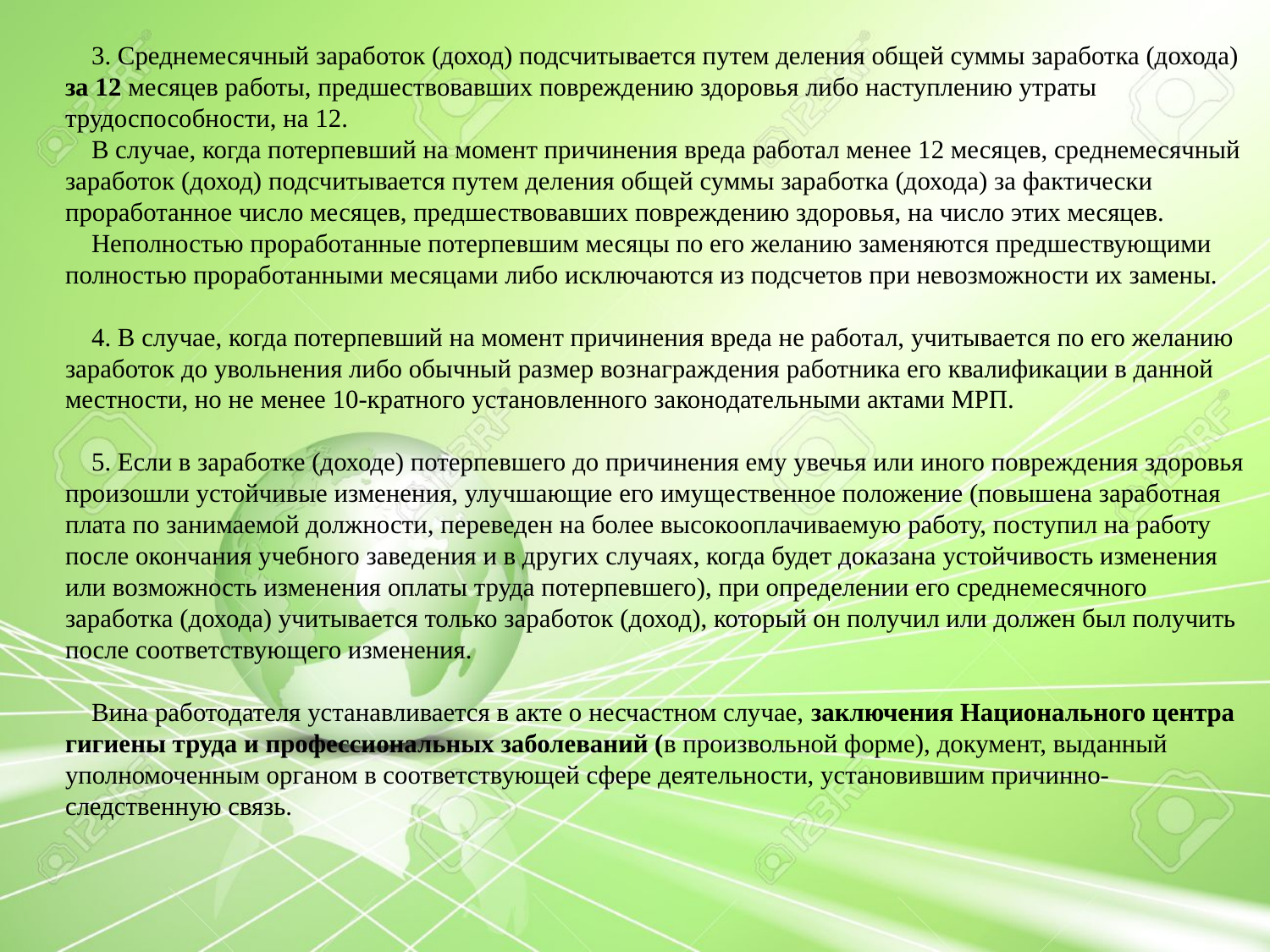

3. Среднемесячный заработок (доход) подсчитывается путем деления общей суммы заработка (дохода) за 12 месяцев работы, предшествовавших повреждению здоровья либо наступлению утраты трудоспособности, на 12.
В случае, когда потерпевший на момент причинения вреда работал менее 12 месяцев, среднемесячный заработок (доход) подсчитывается путем деления общей суммы заработка (дохода) за фактически проработанное число месяцев, предшествовавших повреждению здоровья, на число этих месяцев.
Неполностью проработанные потерпевшим месяцы по его желанию заменяются предшествующими полностью проработанными месяцами либо исключаются из подсчетов при невозможности их замены.

4. В случае, когда потерпевший на момент причинения вреда не работал, учитывается по его желанию заработок до увольнения либо обычный размер вознаграждения работника его квалификации в данной местности, но не менее 10-кратного установленного законодательными актами МРП.

5. Если в заработке (доходе) потерпевшего до причинения ему увечья или иного повреждения здоровья произошли устойчивые изменения, улучшающие его имущественное положение (повышена заработная плата по занимаемой должности, переведен на более высокооплачиваемую работу, поступил на работу после окончания учебного заведения и в других случаях, когда будет доказана устойчивость изменения или возможность изменения оплаты труда потерпевшего), при определении его среднемесячного заработка (дохода) учитывается только заработок (доход), который он получил или должен был получить после соответствующего изменения.

Вина работодателя устанавливается в акте о несчастном случае, заключения Национального центра гигиены труда и профессиональных заболеваний (в произвольной форме), документ, выданный уполномоченным органом в соответствующей сфере деятельности, установившим причинно-следственную связь.